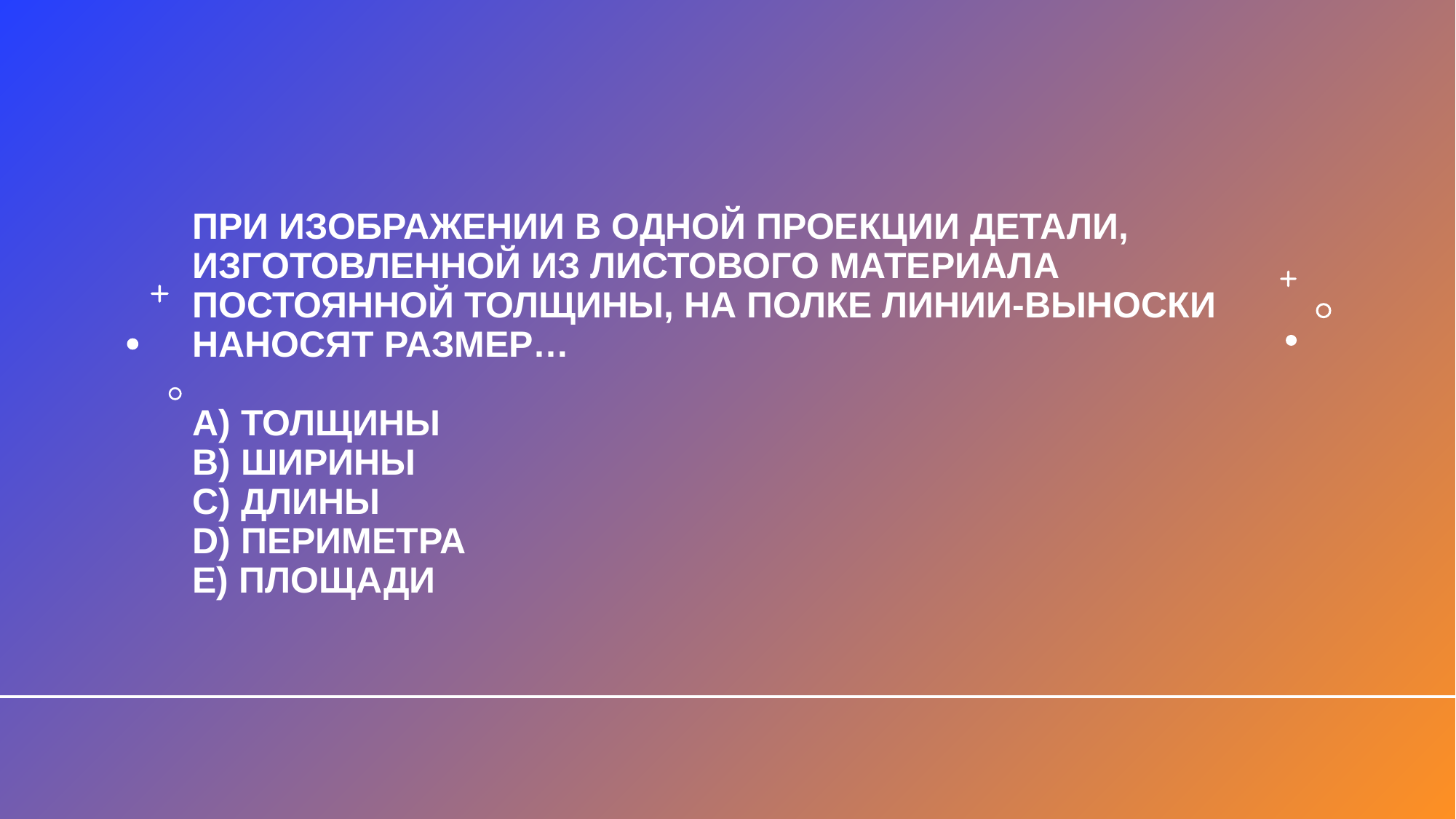

# При изображении в одной проекции детали, изготовленной из листового материала постоянной толщины, на полке линии-выноски наносят размер… A) толщины B) ширины C) длины D) периметра E) площади